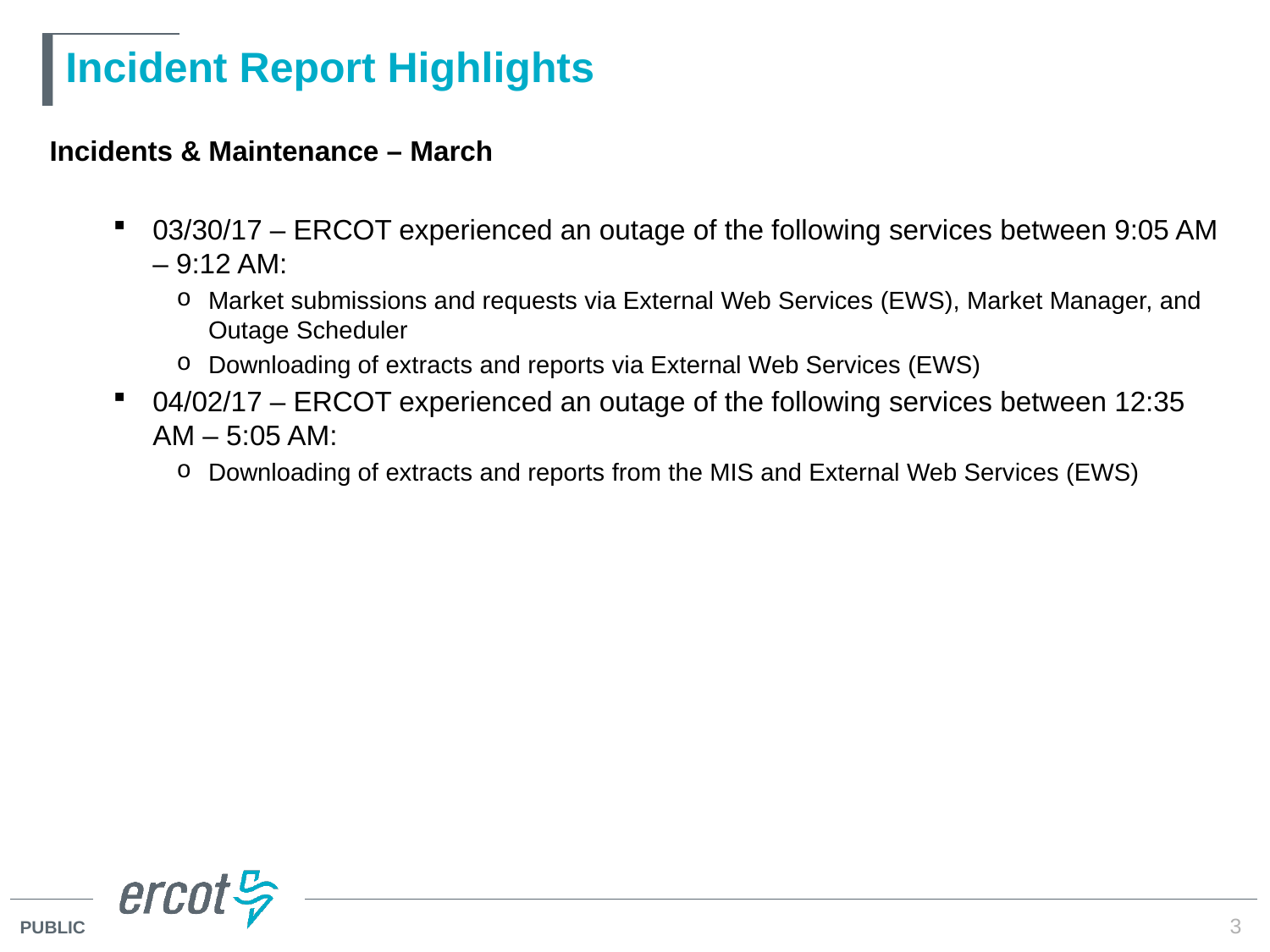

# Incident Report Highlights
Incidents & Maintenance – March

03/30/17 – ERCOT experienced an outage of the following services between 9:05 AM – 9:12 AM:
Market submissions and requests via External Web Services (EWS), Market Manager, and Outage Scheduler
Downloading of extracts and reports via External Web Services (EWS)
04/02/17 – ERCOT experienced an outage of the following services between 12:35 AM – 5:05 AM:
Downloading of extracts and reports from the MIS and External Web Services (EWS)

3